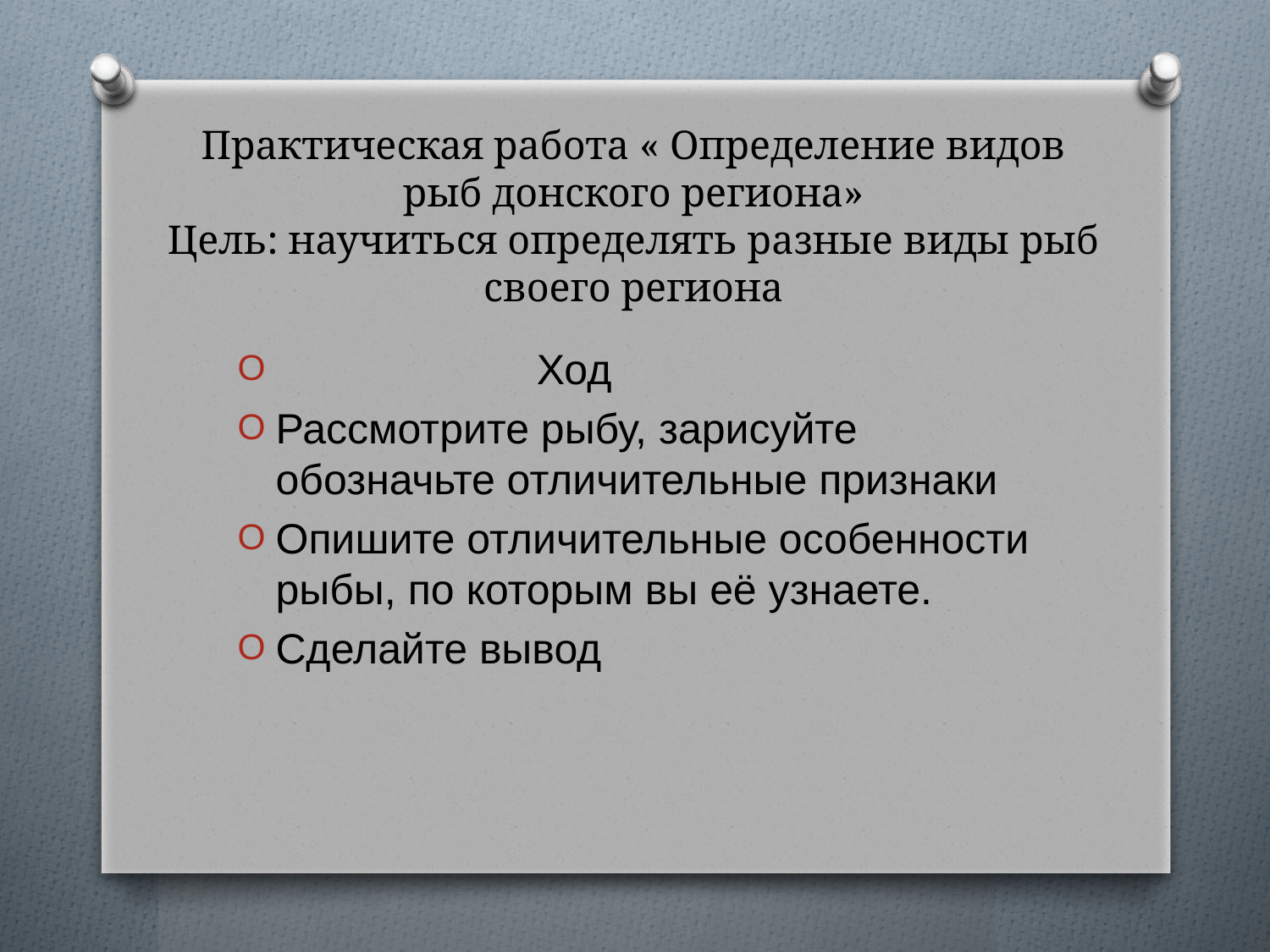

# Практическая работа « Определение видов рыб донского региона» Цель: научиться определять разные виды рыб своего региона
                      Ход
Рассмотрите рыбу, зарисуйте обозначьте отличительные признаки
Опишите отличительные особенности рыбы, по которым вы её узнаете.
Сделайте вывод